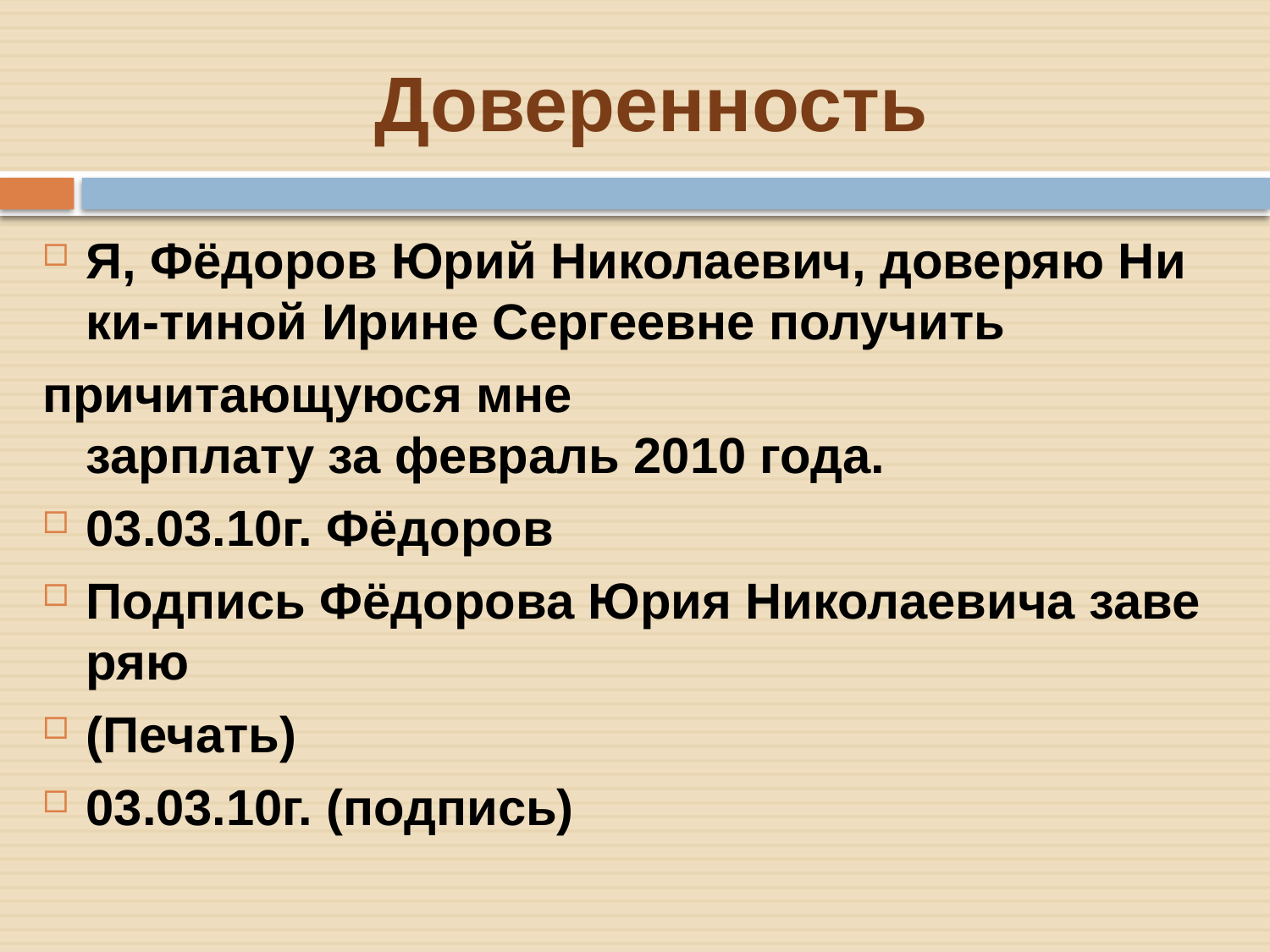

# Доверенность
Я, Фёдоров Юрий Николаевич, доверяю Ники-тиной Ирине Сергеевне получить
причитающуюся мне зарплату за февраль 2010 года.
03.03.10г. Фёдоров
Подпись Фёдорова Юрия Николаевича заверяю
(Печать)
03.03.10г. (подпись)